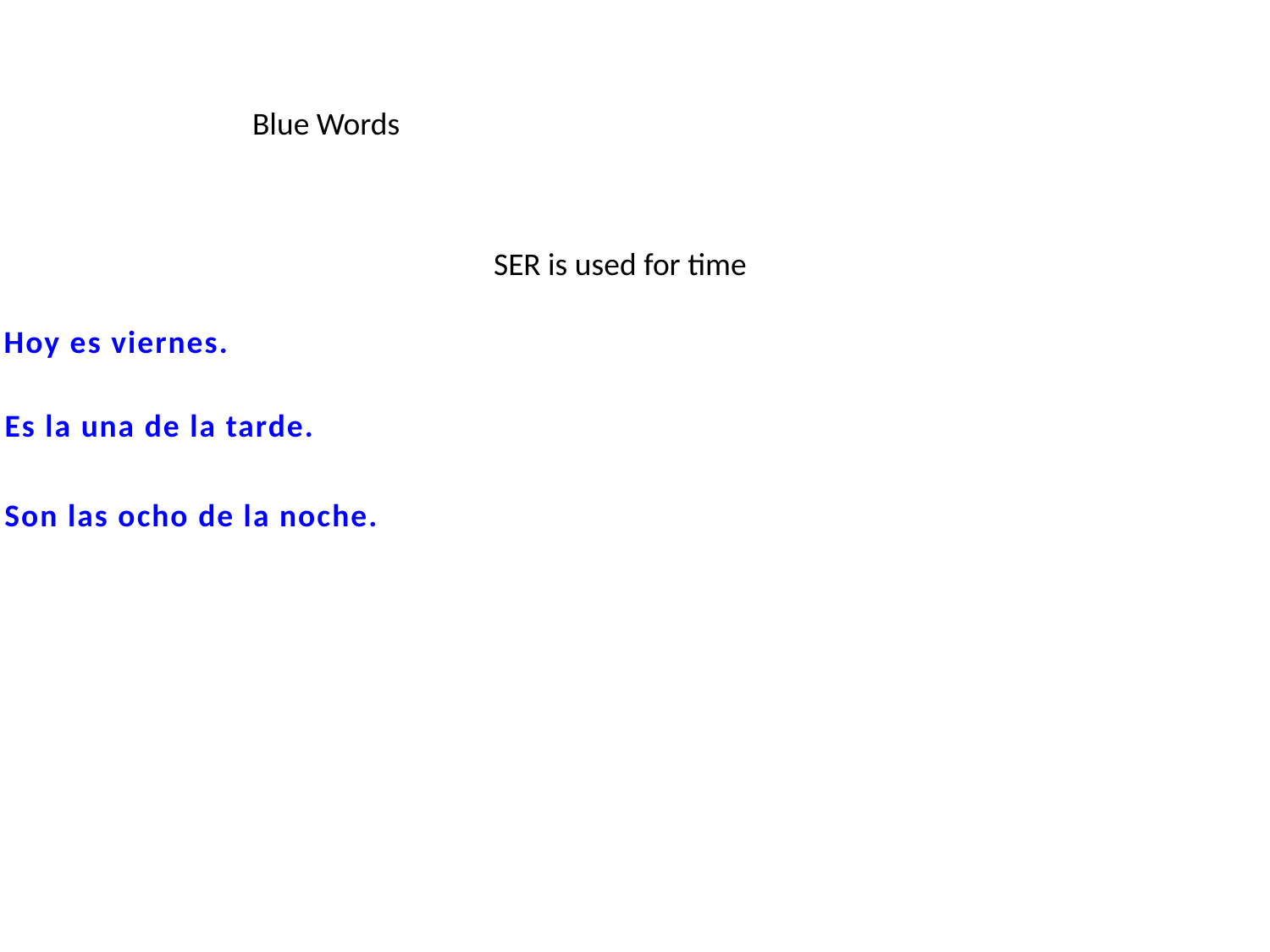

Blue Words
SER is used for time
Hoy es viernes.
Es la una de la tarde.

Son las ocho de la noche.